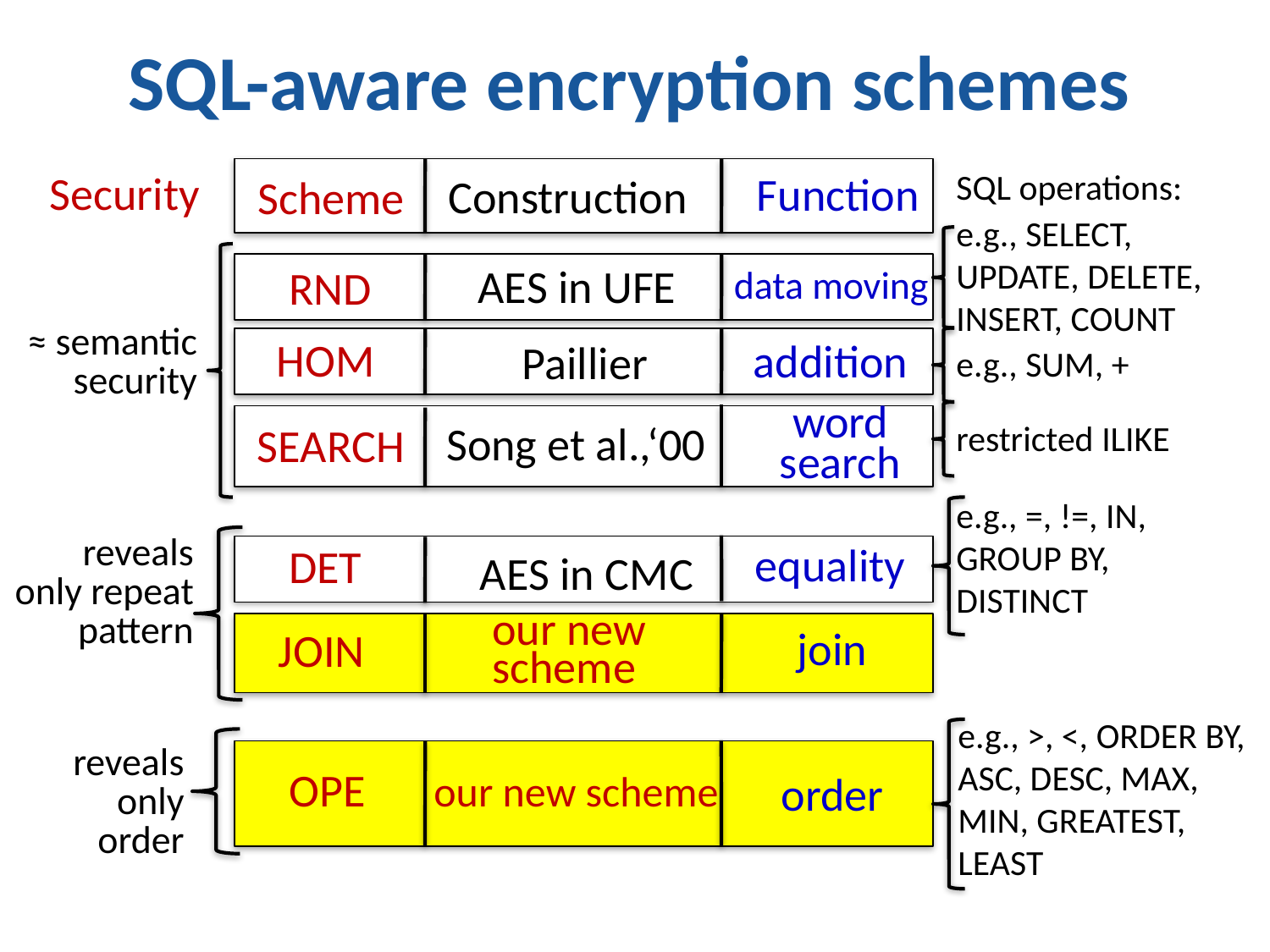

# SQL-aware encryption schemes
Security

SQL operations:
Function
Construction
Scheme
e.g., SELECT, UPDATE, DELETE, INSERT, COUNT

AES in UFE
  RND

data moving
≈ semantic security
   HOM
addition
Paillier

e.g., SUM, +
word search

Song et al.,‘00
restricted ILIKE
 SEARCH
e.g., =, !=, IN, GROUP BY, DISTINCT

reveals only repeat pattern
equality
   DET

AES in CMC
our new scheme

join
  JOIN
e.g., >, <, ORDER BY, ASC, DESC, MAX, MIN, GREATEST, LEAST

reveals only order

OPE
order
 our new scheme